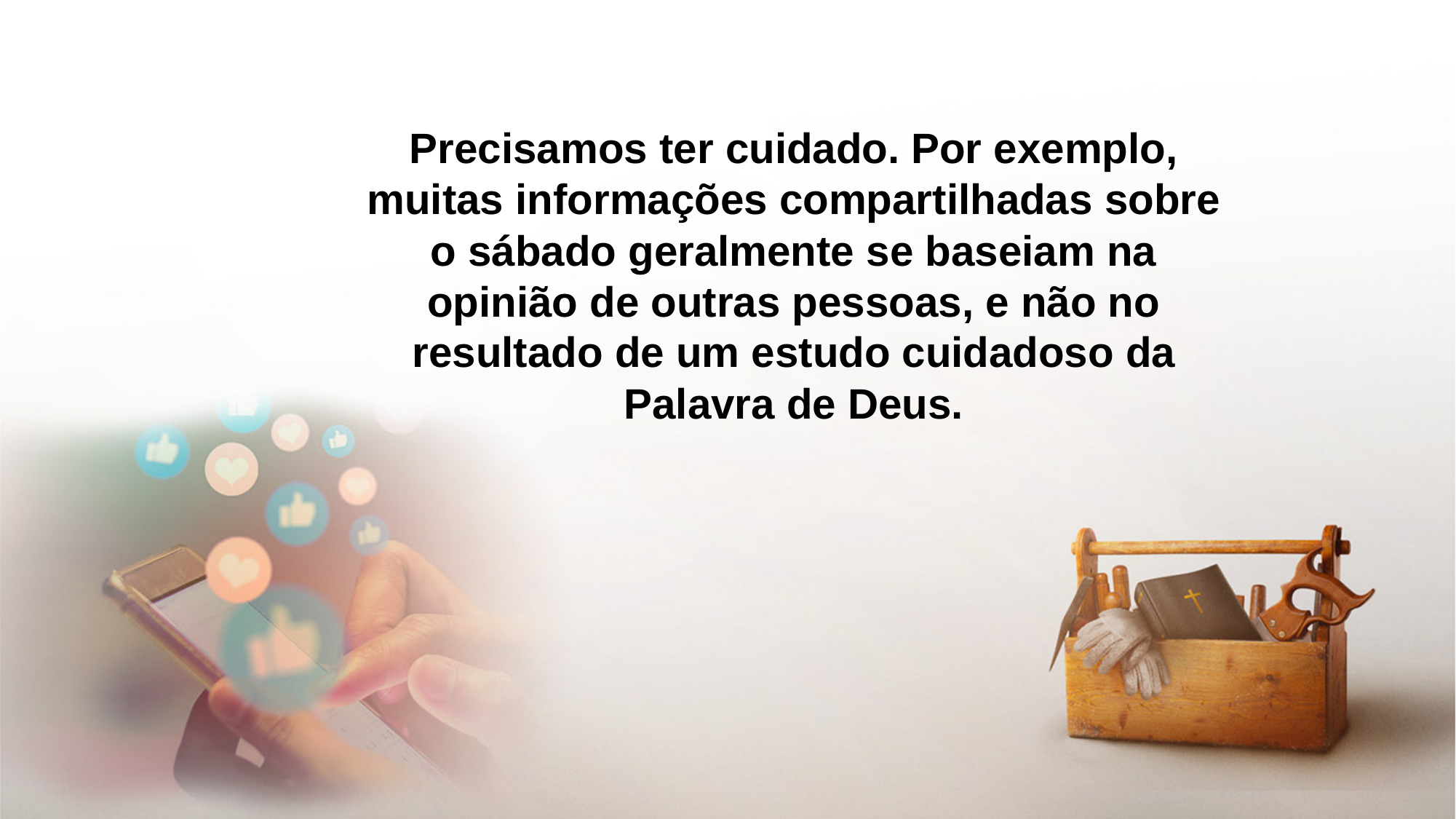

Precisamos ter cuidado. Por exemplo, muitas informações compartilhadas sobre o sábado geralmente se baseiam na opinião de outras pessoas, e não no resultado de um estudo cuidadoso da Palavra de Deus.